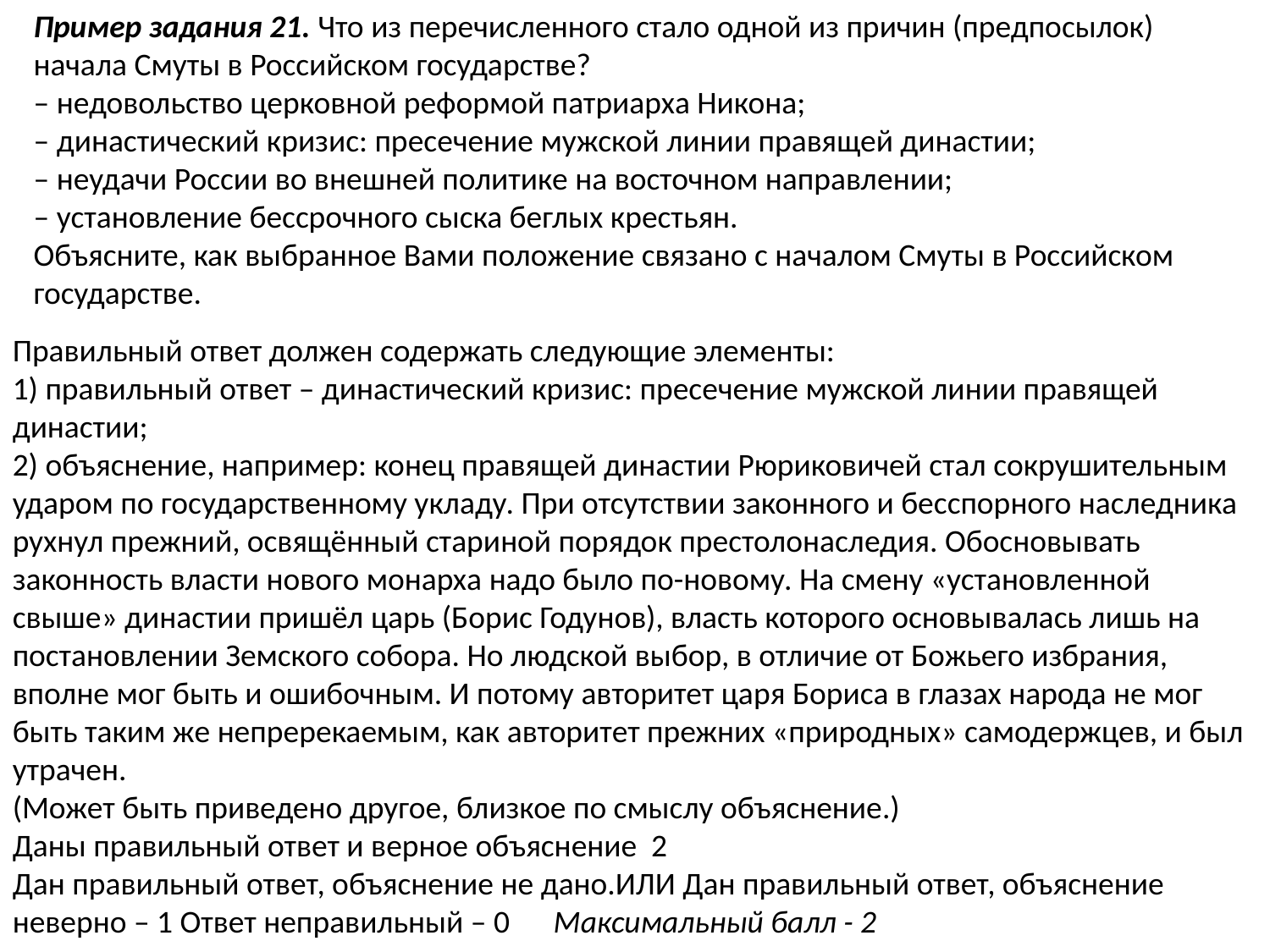

Пример задания 21. Что из перечисленного стало одной из причин (предпосылок) начала Смуты в Российском государстве?
– недовольство церковной реформой патриарха Никона;
– династический кризис: пресечение мужской линии правящей династии;
– неудачи России во внешней политике на восточном направлении;
– установление бессрочного сыска беглых крестьян.
Объясните, как выбранное Вами положение связано с началом Смуты в Российском государстве.
Правильный ответ должен содержать следующие элементы:
1) правильный ответ – династический кризис: пресечение мужской линии правящей династии;
2) объяснение, например: конец правящей династии Рюриковичей стал сокрушительным ударом по государственному укладу. При отсутствии законного и бесспорного наследника рухнул прежний, освящённый стариной порядок престолонаследия. Обосновывать законность власти нового монарха надо было по-новому. На смену «установленной свыше» династии пришёл царь (Борис Годунов), власть которого основывалась лишь на постановлении Земского собора. Но людской выбор, в отличие от Божьего избрания, вполне мог быть и ошибочным. И потому авторитет царя Бориса в глазах народа не мог быть таким же непререкаемым, как авторитет прежних «природных» самодержцев, и был утрачен.
(Может быть приведено другое, близкое по смыслу объяснение.)
Даны правильный ответ и верное объяснение  2
Дан правильный ответ, объяснение не дано.ИЛИ Дан правильный ответ, объяснение неверно – 1 Ответ неправильный – 0      Максимальный балл - 2